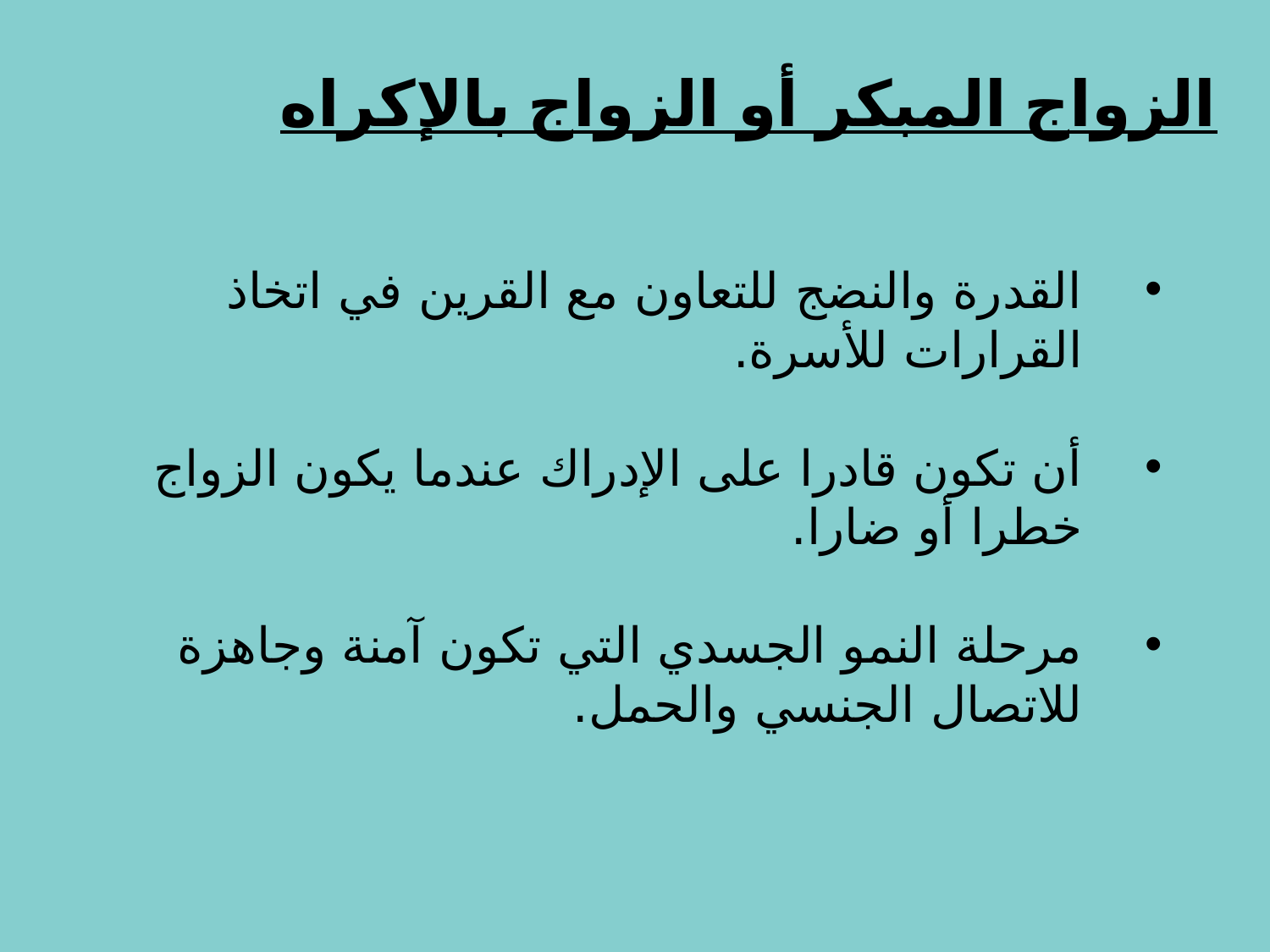

# الزواج المبكر أو الزواج بالإكراه
القدرة والنضج للتعاون مع القرين في اتخاذ القرارات للأسرة.

أن تكون قادرا على الإدراك عندما يكون الزواج خطرا أو ضارا.

مرحلة النمو الجسدي التي تكون آمنة وجاهزة للاتصال الجنسي والحمل.